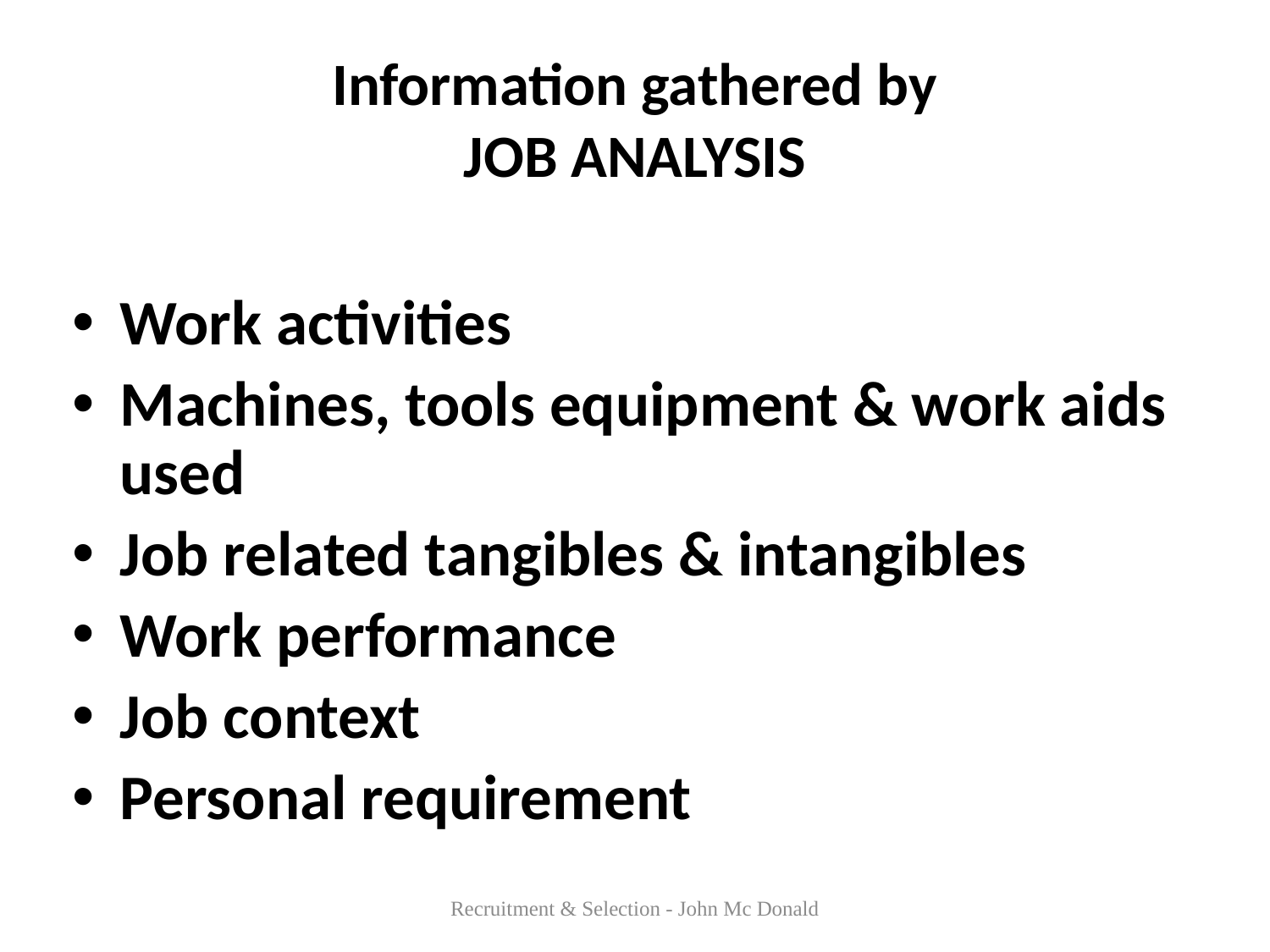

# Information gathered by JOB ANALYSIS
Work activities
Machines, tools equipment & work aids used
Job related tangibles & intangibles
Work performance
Job context
Personal requirement
Recruitment & Selection - John Mc Donald